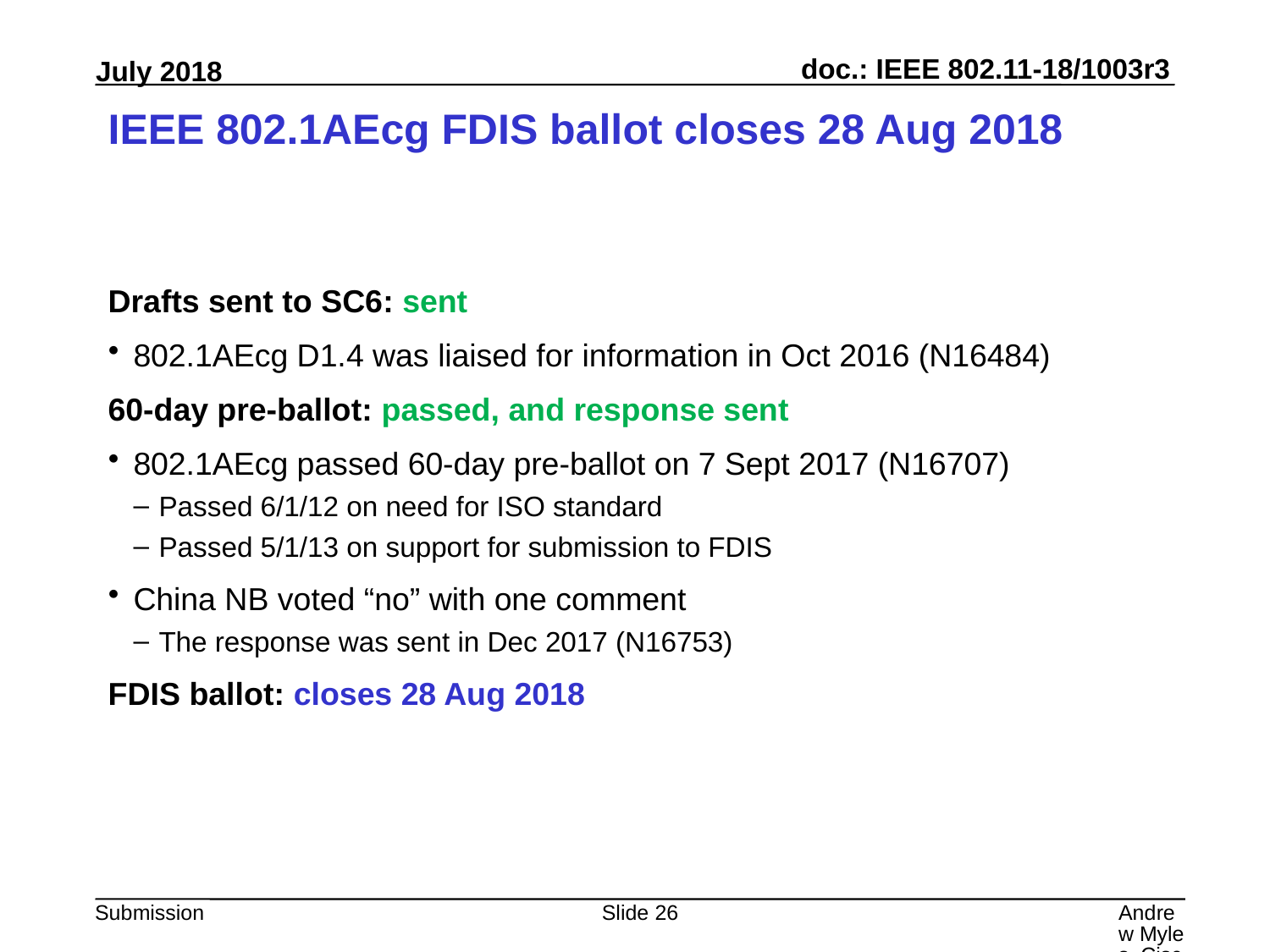

# IEEE 802.1AEcg FDIS ballot closes 28 Aug 2018
Drafts sent to SC6: sent
802.1AEcg D1.4 was liaised for information in Oct 2016 (N16484)
60-day pre-ballot: passed, and response sent
802.1AEcg passed 60-day pre-ballot on 7 Sept 2017 (N16707)
Passed 6/1/12 on need for ISO standard
Passed 5/1/13 on support for submission to FDIS
China NB voted “no” with one comment
The response was sent in Dec 2017 (N16753)
FDIS ballot: closes 28 Aug 2018
Slide 26
Andrew Myles, Cisco